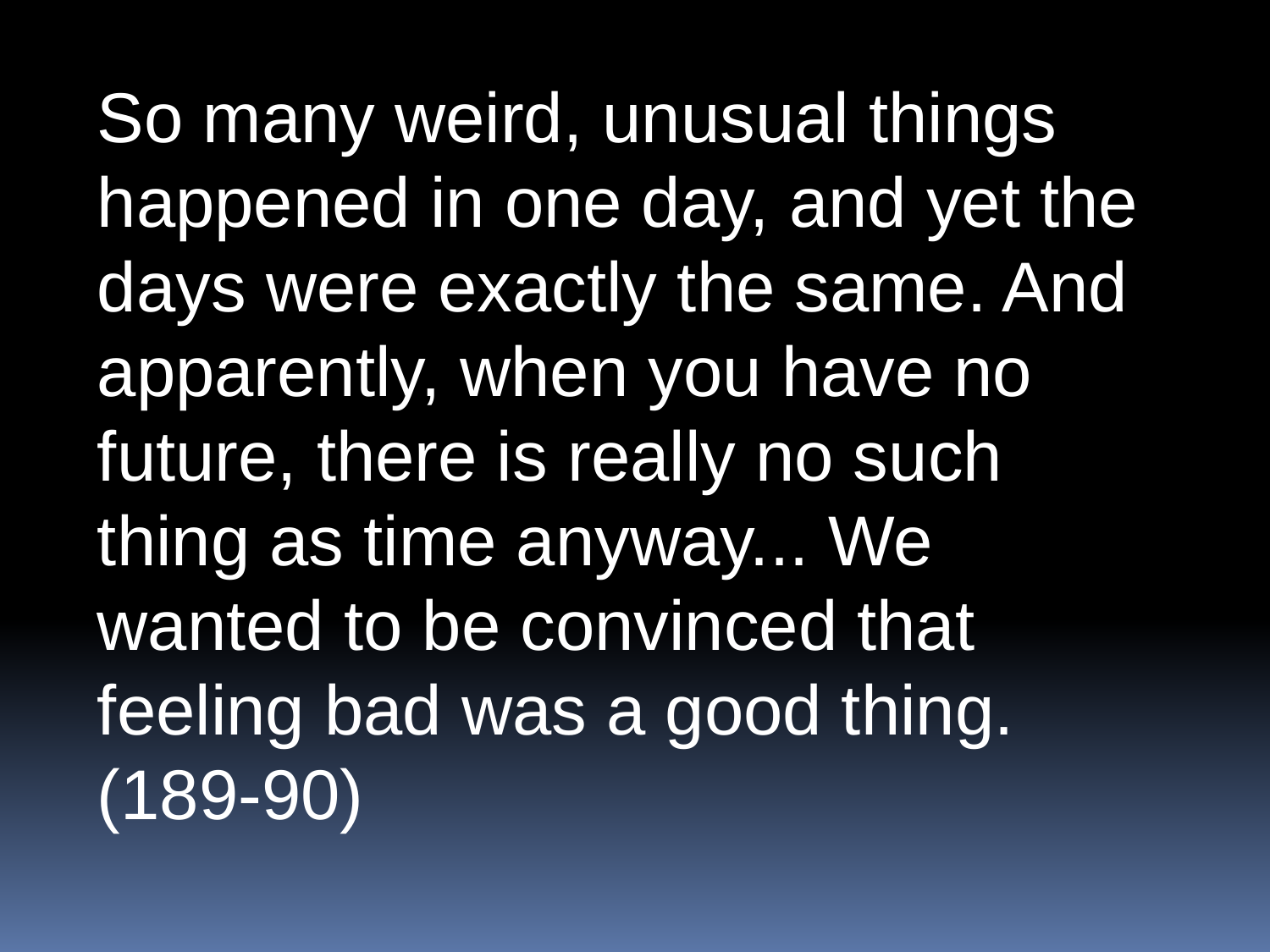

So many weird, unusual things happened in one day, and yet the days were exactly the same. And apparently, when you have no future, there is really no such thing as time anyway... We wanted to be convinced that feeling bad was a good thing. (189-90)